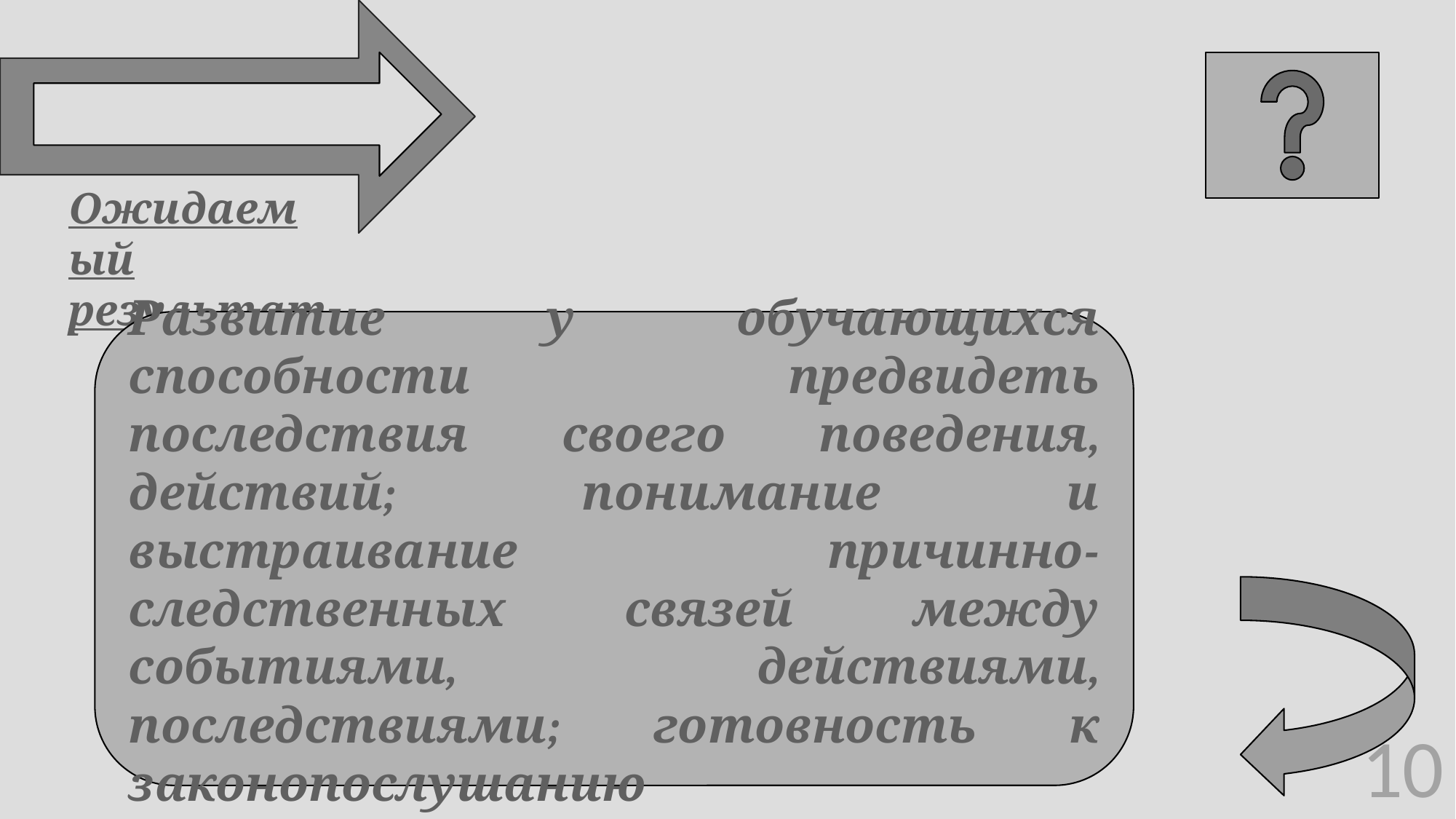

Ожидаемый результат
Развитие у обучающихся способности предвидеть последствия своего поведения, действий; понимание и выстраивание причинно-следственных связей между событиями, действиями, последствиями; готовность к законопослушанию

10